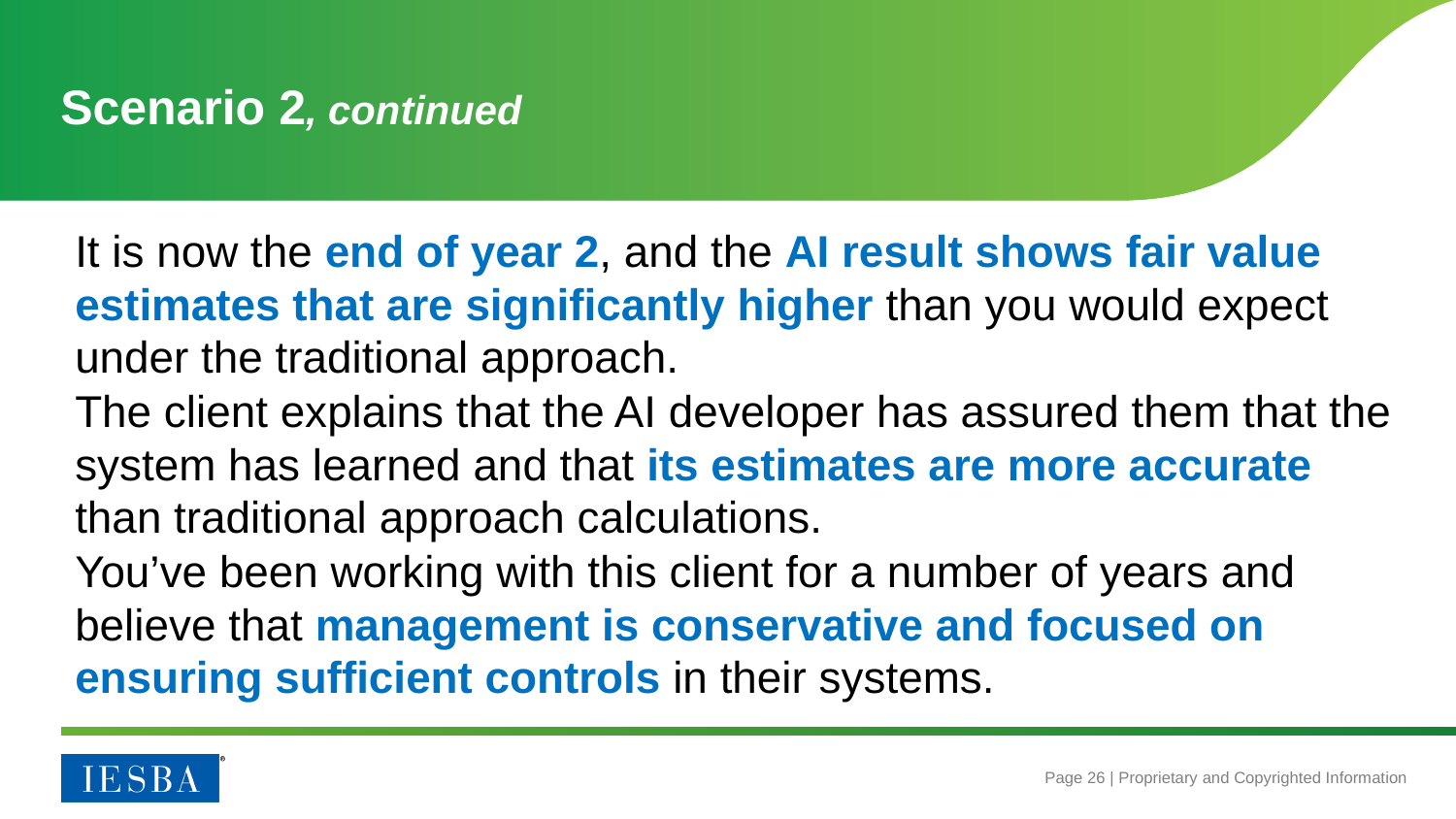

# Scenario 2, continued
It is now the end of year 2, and the AI result shows fair value estimates that are significantly higher than you would expect under the traditional approach.
The client explains that the AI developer has assured them that the system has learned and that its estimates are more accurate than traditional approach calculations.
You’ve been working with this client for a number of years and believe that management is conservative and focused on ensuring sufficient controls in their systems.